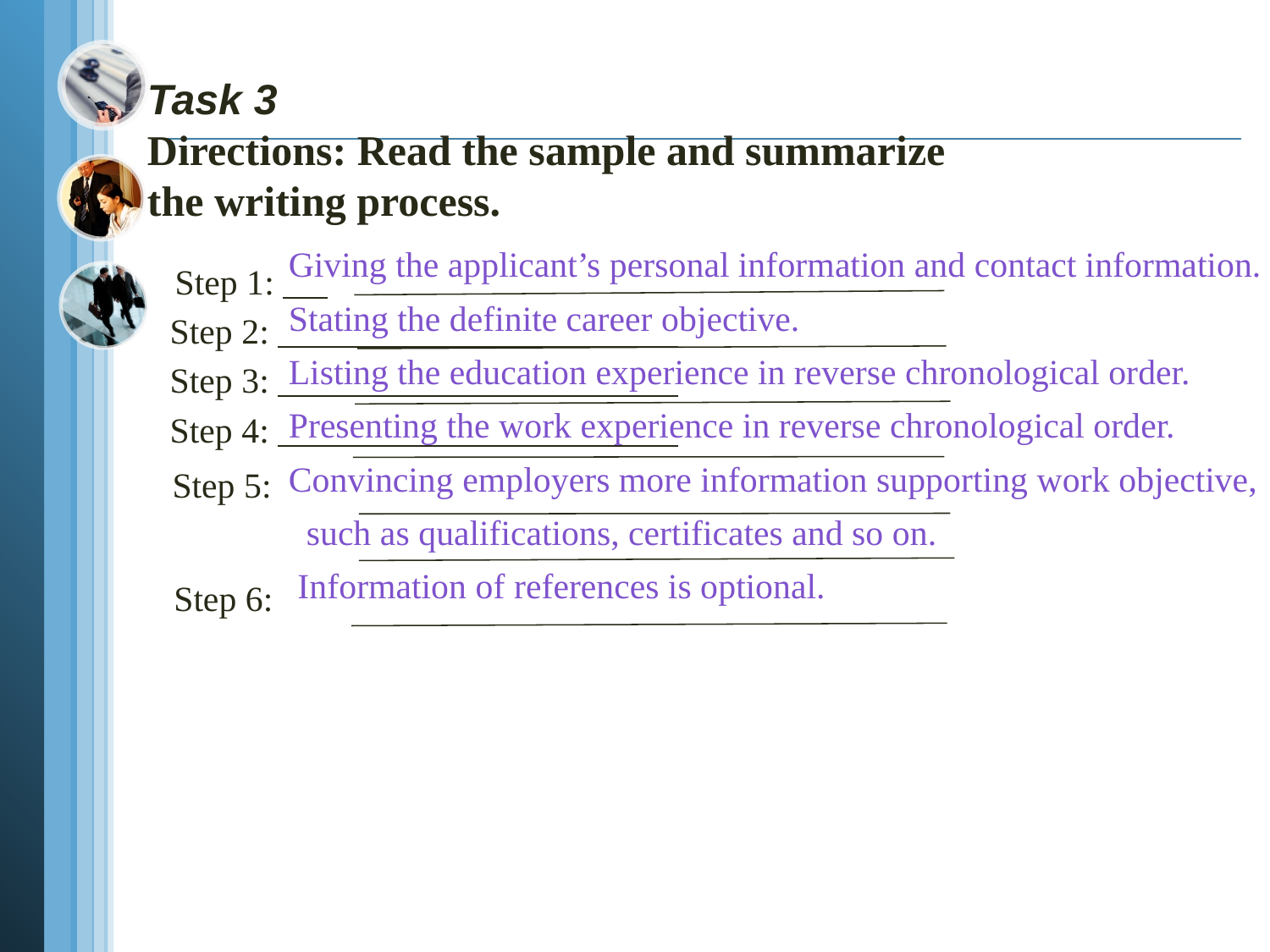

# Task 3 Directions: Read the sample and summarize the writing process.

      Step 1:
      Step 2:
      Step 3:
      Step 4:
Giving the applicant’s personal information and contact information.
Stating the definite career objective.
Listing the education experience in reverse chronological order.
Presenting the work experience in reverse chronological order.
Convincing employers more information supporting work objective,
  such as qualifications, certificates and so on.
 Information of references is optional.
 Step 5:
 Step 6: